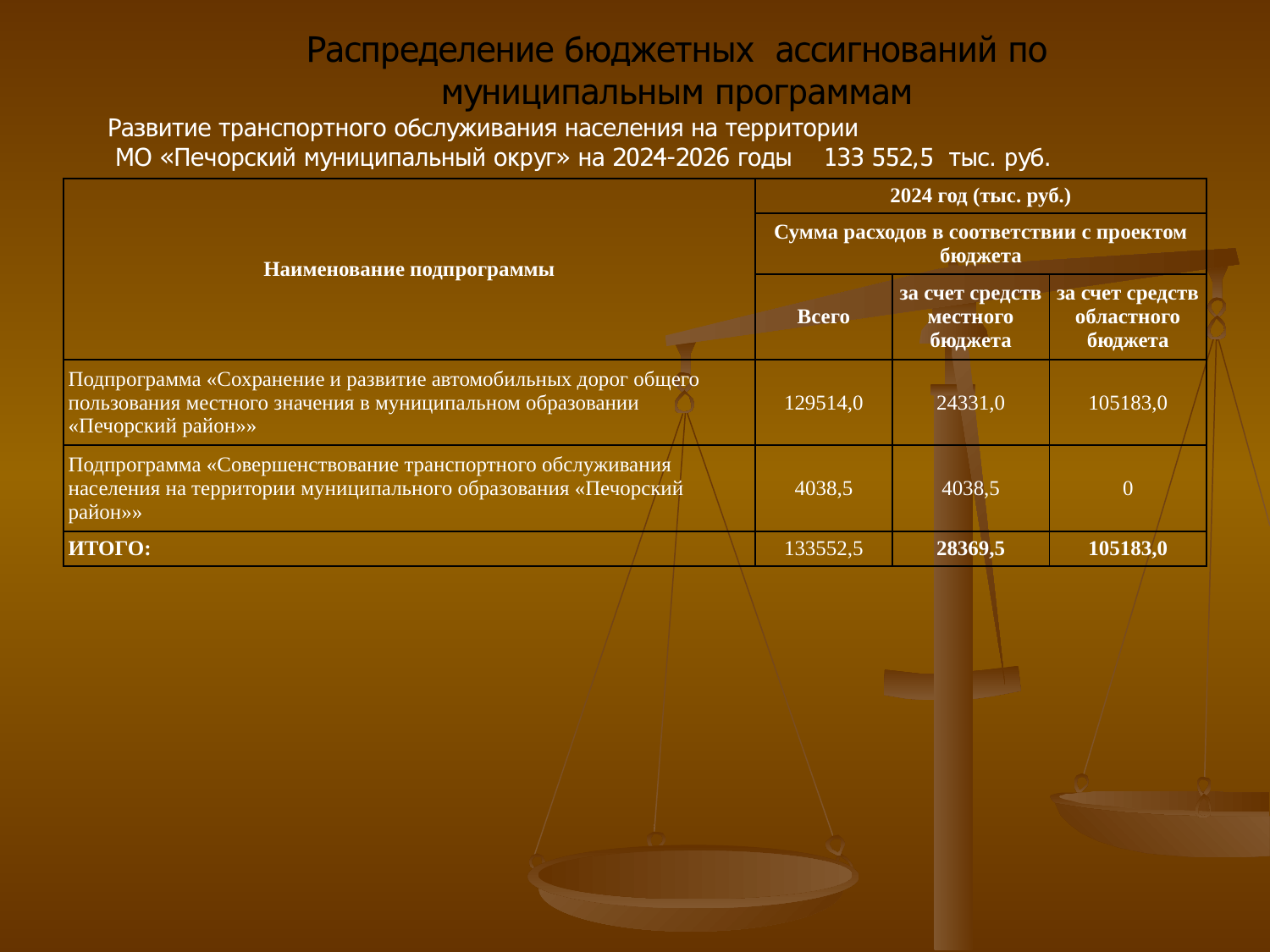

Распределение бюджетных  ассигнований по муниципальным программам
Развитие транспортного обслуживания населения на территории
 МО «Печорский муниципальный округ» на 2024-2026 годы    133 552,5  тыс. руб.
| Наименование подпрограммы | 2024 год (тыс. руб.) |  |  |
| --- | --- | --- | --- |
|  | Сумма расходов в соответствии с проектом бюджета |  |  |
|  | Всего | за счет средств местного бюджета | за счет средств областного бюджета |
| Подпрограмма «Сохранение и развитие автомобильных дорог общего пользования местного значения в муниципальном образовании «Печорский район»» | 129514,0 | 24331,0 | 105183,0 |
| Подпрограмма «Совершенствование транспортного обслуживания населения на территории муниципального образования «Печорский район»» | 4038,5 | 4038,5 | 0 |
| ИТОГО: | 133552,5 | 28369,5 | 105183,0 |